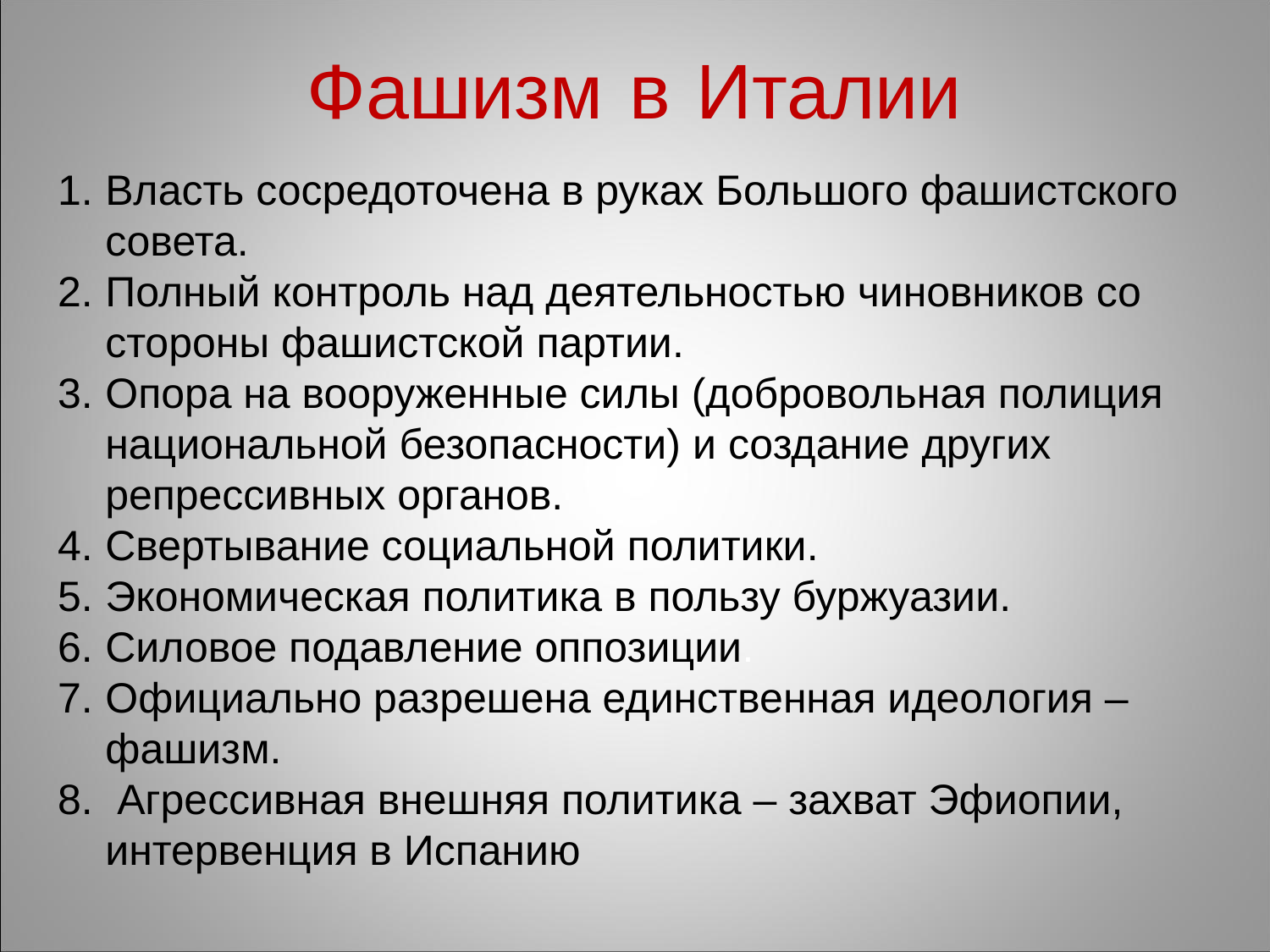

# Фашизм в Италии
Власть сосредоточена в руках Большого фашистского совета.
Полный контроль над деятельностью чиновников со стороны фашистской партии.
Опора на вооруженные силы (добровольная полиция национальной безопасности) и создание других репрессивных органов.
Свертывание социальной политики.
Экономическая политика в пользу буржуазии.
Силовое подавление оппозиции.
Официально разрешена единственная идеология – фашизм.
 Агрессивная внешняя политика – захват Эфиопии, интервенция в Испанию